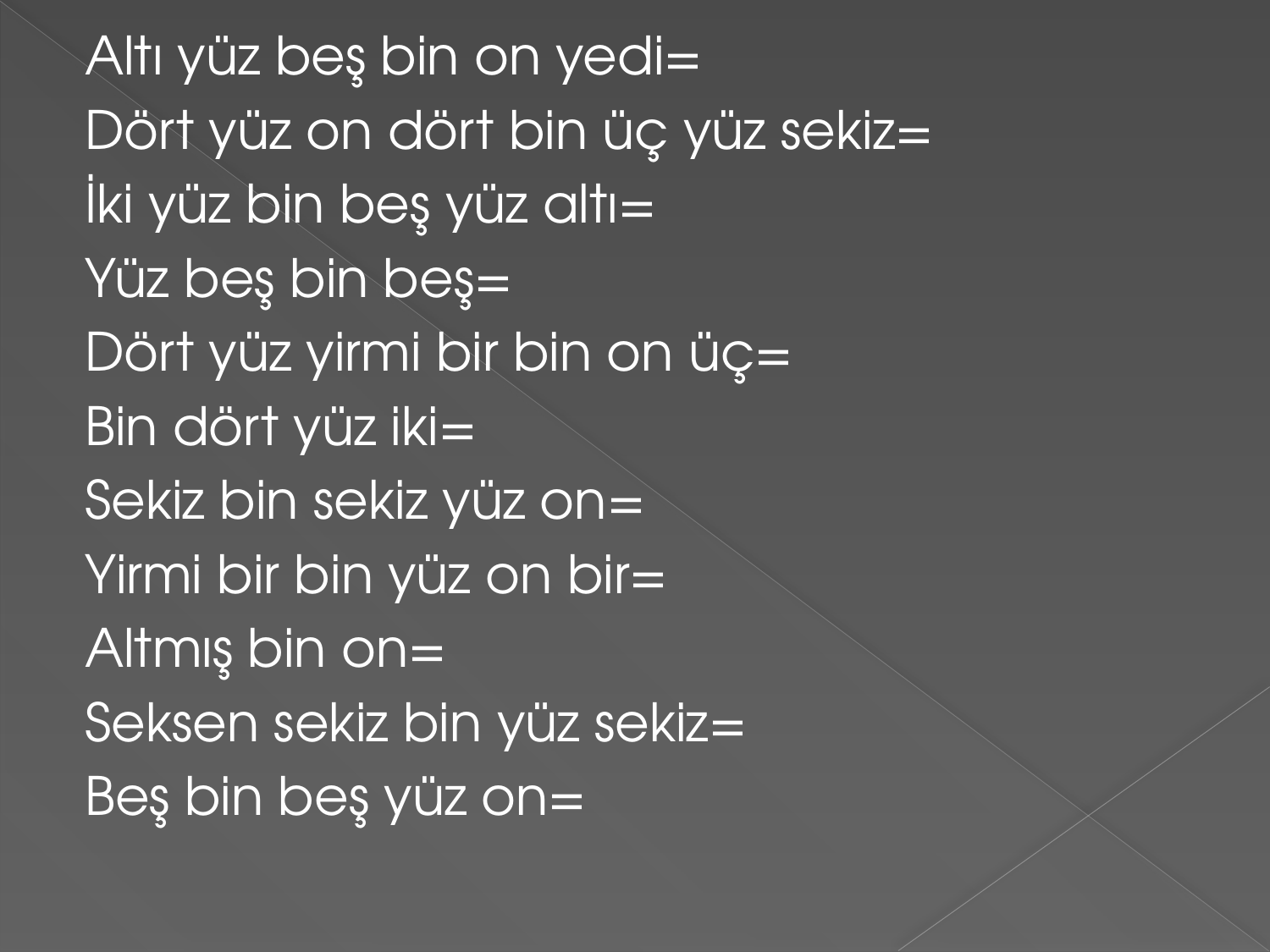

Altı yüz beş bin on yedi=
Dört yüz on dört bin üç yüz sekiz=
İki yüz bin beş yüz altı=
Yüz beş bin beş=
Dört yüz yirmi bir bin on üç=
Bin dört yüz iki=
Sekiz bin sekiz yüz on=
Yirmi bir bin yüz on bir=
Altmış bin on=
Seksen sekiz bin yüz sekiz=
Beş bin beş yüz on=